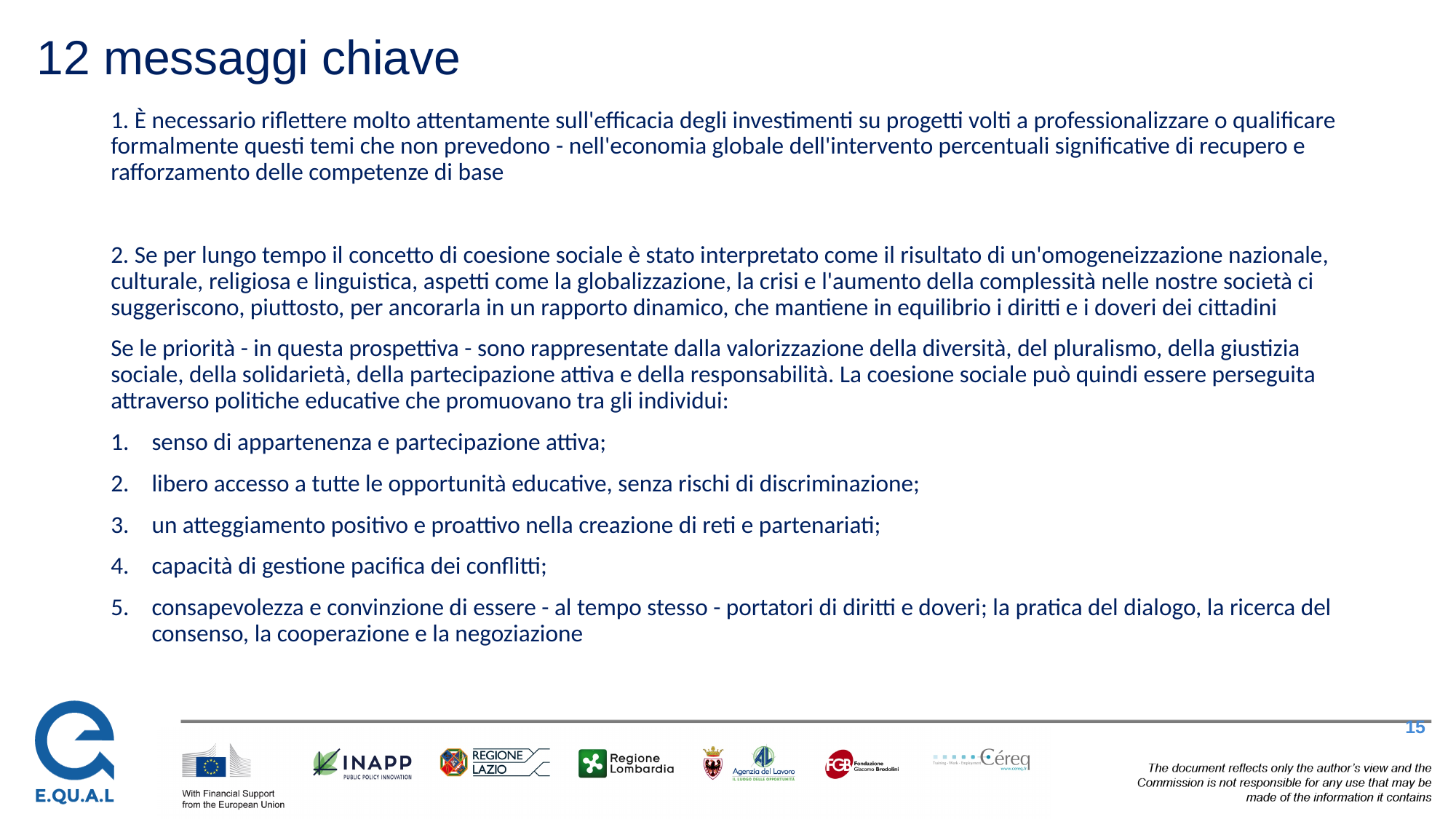

# 12 messaggi chiave
1. È necessario riflettere molto attentamente sull'efficacia degli investimenti su progetti volti a professionalizzare o qualificare formalmente questi temi che non prevedono - nell'economia globale dell'intervento percentuali significative di recupero e rafforzamento delle competenze di base

2. Se per lungo tempo il concetto di coesione sociale è stato interpretato come il risultato di un'omogeneizzazione nazionale, culturale, religiosa e linguistica, aspetti come la globalizzazione, la crisi e l'aumento della complessità nelle nostre società ci suggeriscono, piuttosto, per ancorarla in un rapporto dinamico, che mantiene in equilibrio i diritti e i doveri dei cittadini
Se le priorità - in questa prospettiva - sono rappresentate dalla valorizzazione della diversità, del pluralismo, della giustizia sociale, della solidarietà, della partecipazione attiva e della responsabilità. La coesione sociale può quindi essere perseguita attraverso politiche educative che promuovano tra gli individui:
senso di appartenenza e partecipazione attiva;
libero accesso a tutte le opportunità educative, senza rischi di discriminazione;
un atteggiamento positivo e proattivo nella creazione di reti e partenariati;
capacità di gestione pacifica dei conflitti;
consapevolezza e convinzione di essere - al tempo stesso - portatori di diritti e doveri; la pratica del dialogo, la ricerca del consenso, la cooperazione e la negoziazione